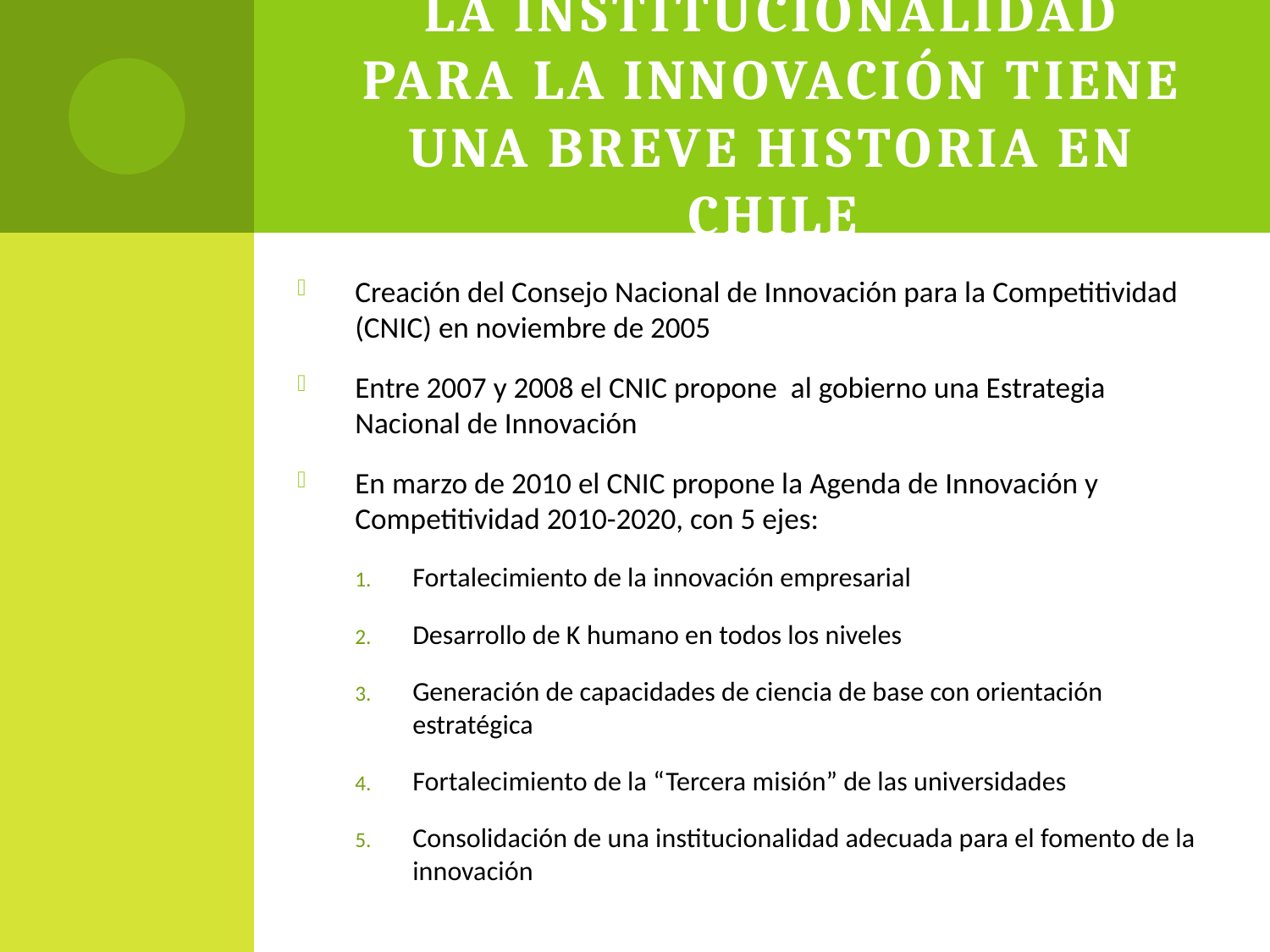

# La institucionalidad para la innovación tiene una breve historia en Chile
Creación del Consejo Nacional de Innovación para la Competitividad (CNIC) en noviembre de 2005
Entre 2007 y 2008 el CNIC propone  al gobierno una Estrategia Nacional de Innovación
En marzo de 2010 el CNIC propone la Agenda de Innovación y Competitividad 2010-2020, con 5 ejes:
Fortalecimiento de la innovación empresarial
Desarrollo de K humano en todos los niveles
Generación de capacidades de ciencia de base con orientación estratégica
Fortalecimiento de la “Tercera misión” de las universidades
Consolidación de una institucionalidad adecuada para el fomento de la innovación